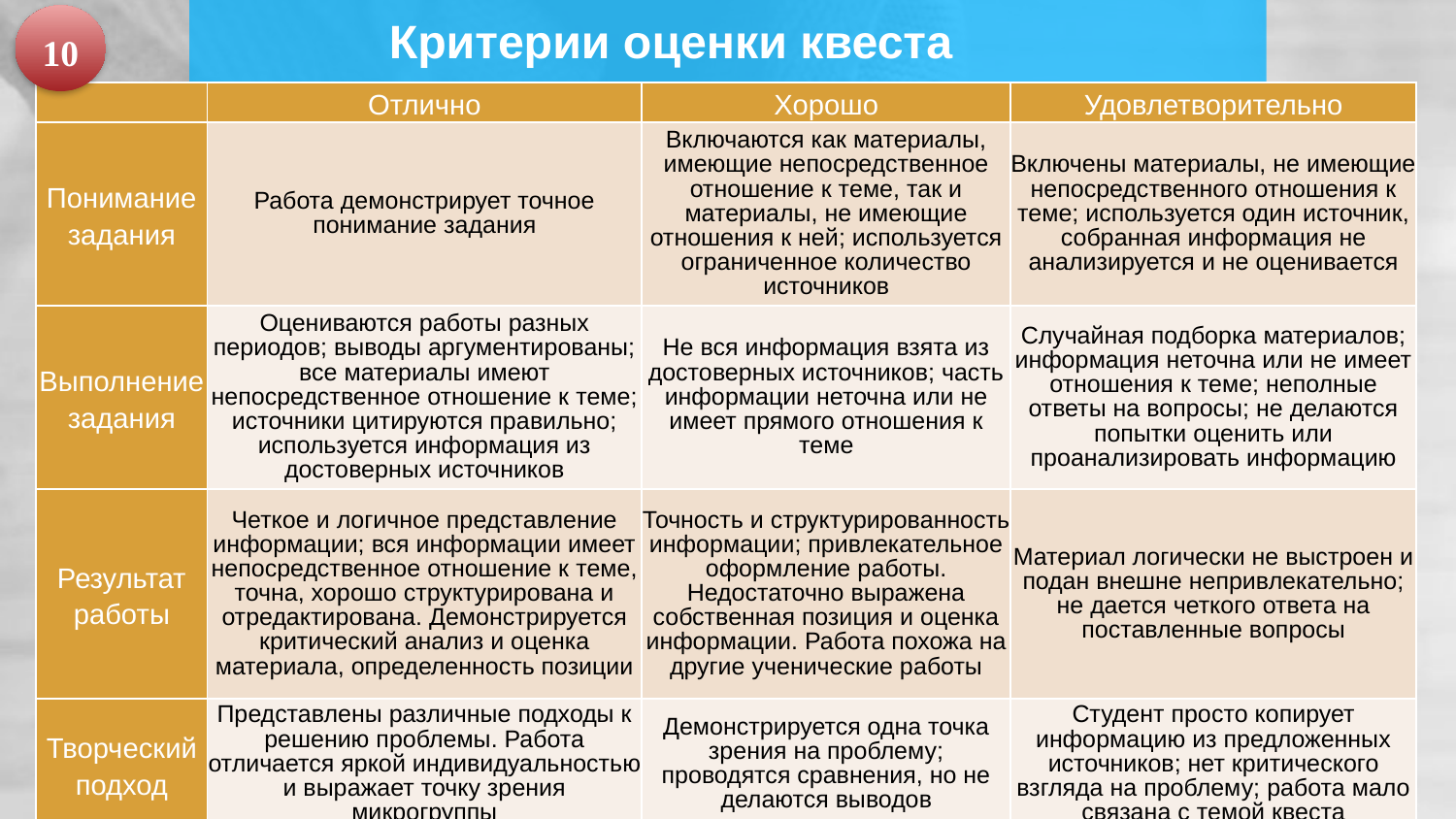

# Критерии оценки квеста
10
|  | Отлично | Хорошо | Удовлетворительно |
| --- | --- | --- | --- |
| Понимание задания | Работа демонстрирует точное понимание задания | Включаются как материалы, имеющие непосредственное отношение к теме, так и материалы, не имеющие отношения к ней; используется ограниченное количество источников | Включены материалы, не имеющие непосредственного отношения к теме; используется один источник, собранная информация не анализируется и не оценивается |
| Выполнение задания | Оцениваются работы разных периодов; выводы аргументированы; все материалы имеют непосредственное отношение к теме; источники цитируются правильно; используется информация из достоверных источников | Не вся информация взята из достоверных источников; часть информации неточна или не имеет прямого отношения к теме | Случайная подборка материалов; информация неточна или не имеет отношения к теме; неполные ответы на вопросы; не делаются попытки оценить или проанализировать информацию |
| Результат работы | Четкое и логичное представление информации; вся информации имеет непосредственное отношение к теме, точна, хорошо структурирована и отредактирована. Демонстрируется критический анализ и оценка материала, определенность позиции | Точность и структурированность информации; привлекательное оформление работы. Недостаточно выражена собственная позиция и оценка информации. Работа похожа на другие ученические работы | Материал логически не выстроен и подан внешне непривлекательно; не дается четкого ответа на поставленные вопросы |
| Творческий подход | Представлены различные подходы к решению проблемы. Работа отличается яркой индивидуальностью и выражает точку зрения микрогруппы | Демонстрируется одна точка зрения на проблему; проводятся сравнения, но не делаются выводов | Студент просто копирует информацию из предложенных источников; нет критического взгляда на проблему; работа мало связана с темой квеста |